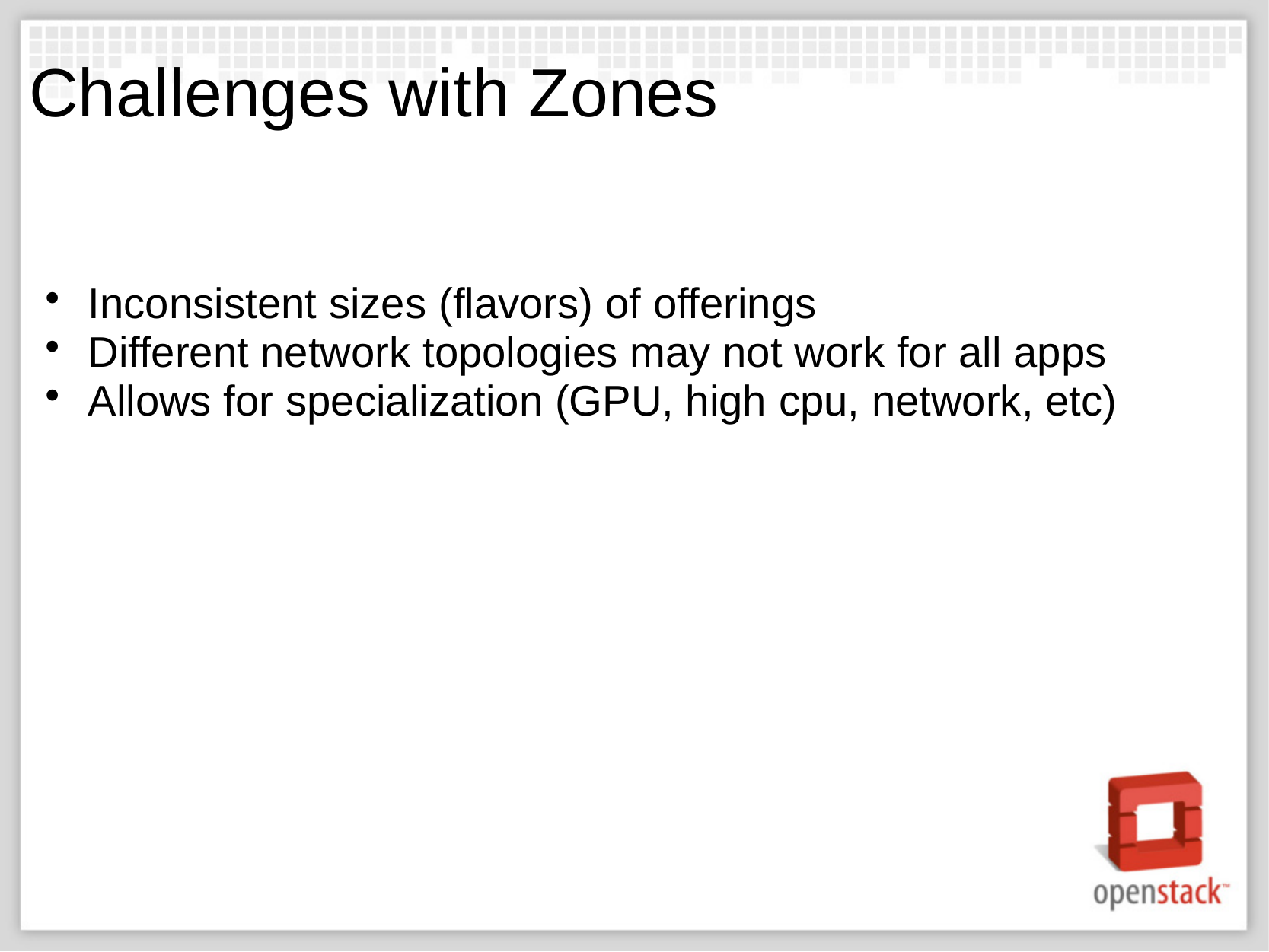

# Challenges with Zones

Inconsistent sizes (flavors) of offerings
Different network topologies may not work for all apps
Allows for specialization (GPU, high cpu, network, etc)